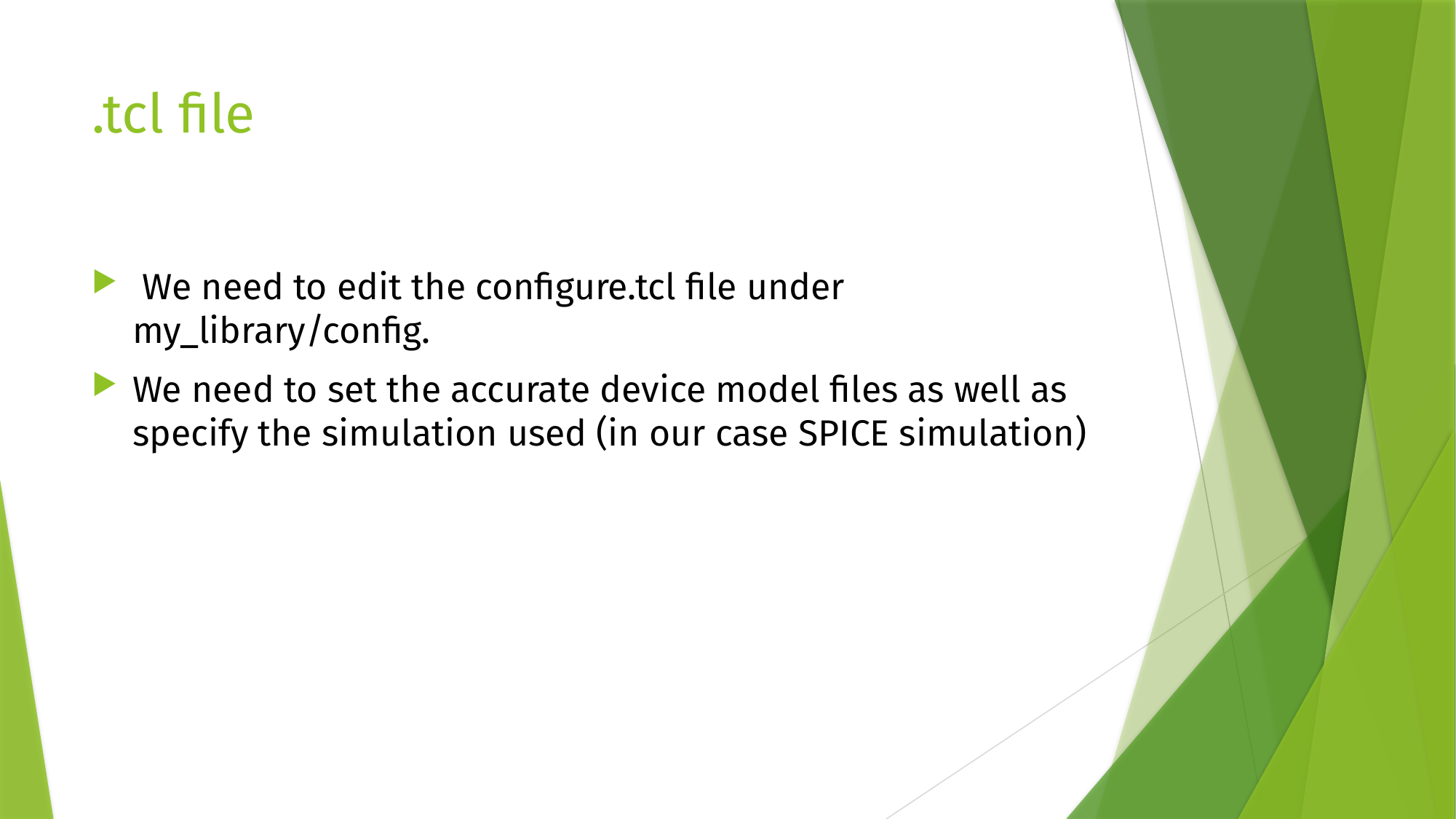

# .tcl file
 We need to edit the configure.tcl file under my_library/config.
We need to set the accurate device model files as well as specify the simulation used (in our case SPICE simulation)